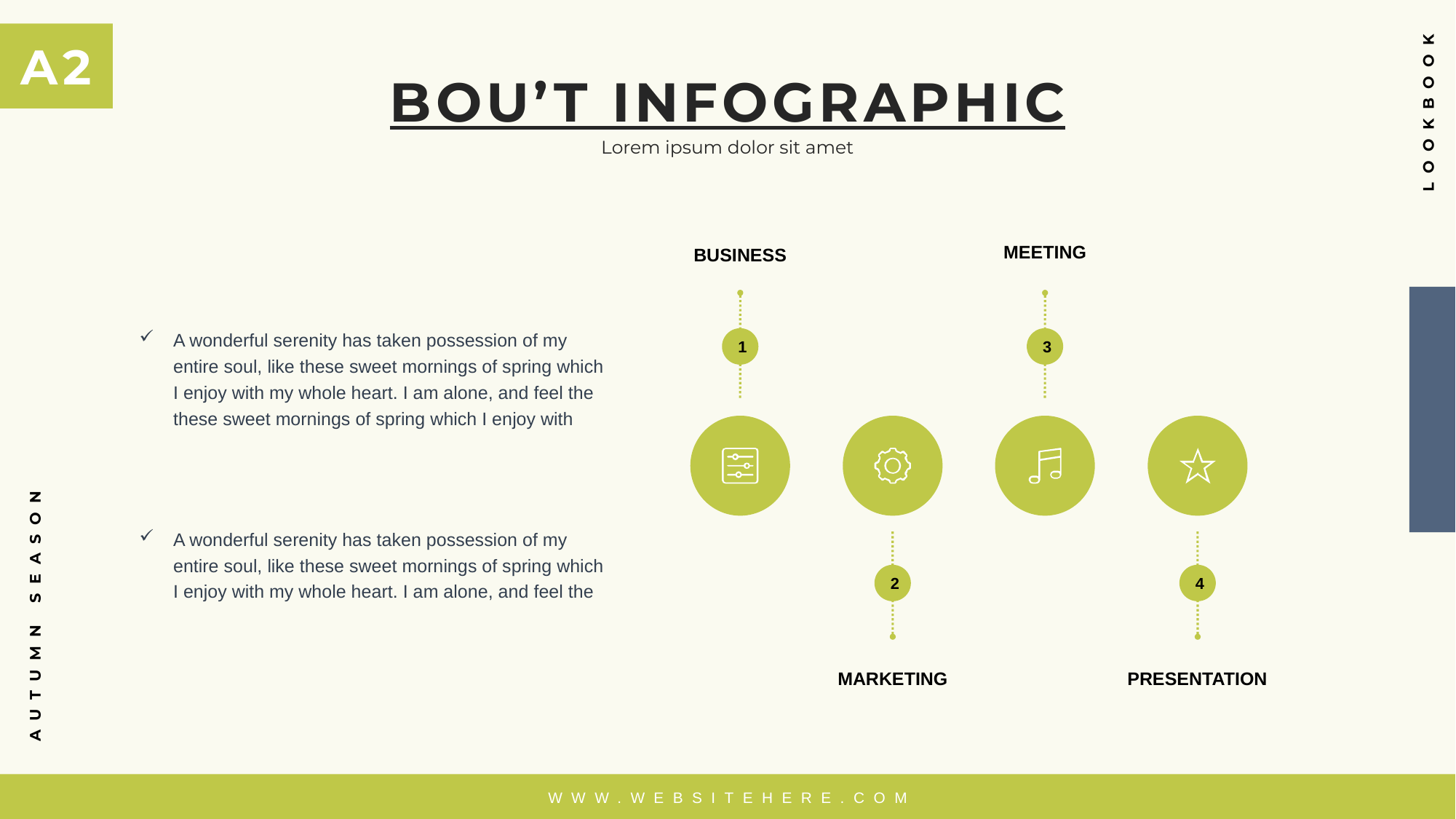

A2
BOU’T INFOGRAPHIC

WWW.WEBSITEHERE.COM
LOOKBOOK
Lorem ipsum dolor sit amet
MEETING
BUSINESS
1
3

2
4
MARKETING
PRESENTATION

A wonderful serenity has taken possession of my entire soul, like these sweet mornings of spring which I enjoy with my whole heart. I am alone, and feel the these sweet mornings of spring which I enjoy with
A wonderful serenity has taken possession of my entire soul, like these sweet mornings of spring which I enjoy with my whole heart. I am alone, and feel the
AUTUMN SEASON